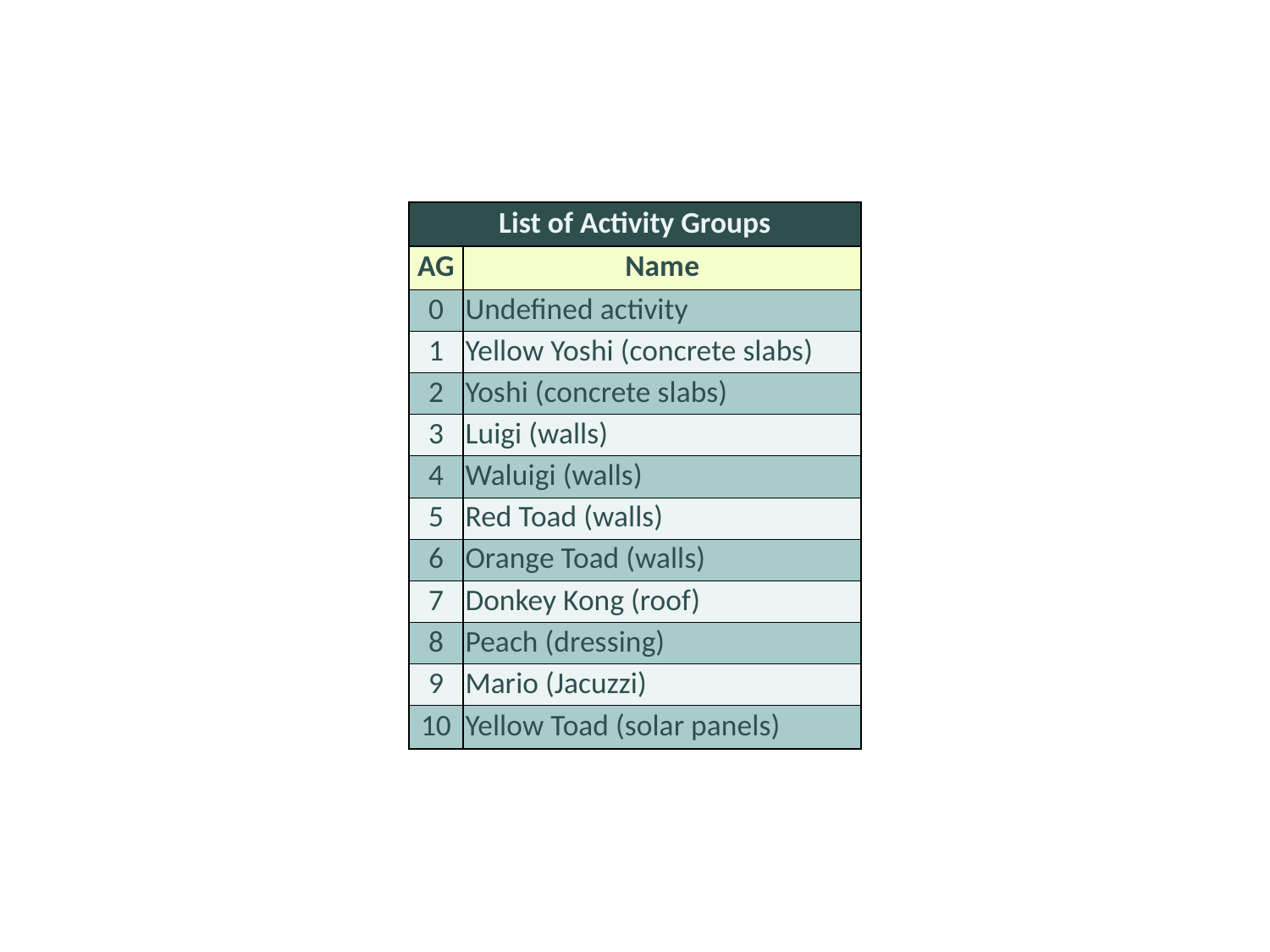

| List of Activity Groups |  |
| --- | --- |
| AG | Name |
| 0 | Undefined activity |
| 1 | Yellow Yoshi (concrete slabs) |
| 2 | Yoshi (concrete slabs) |
| 3 | Luigi (walls) |
| 4 | Waluigi (walls) |
| 5 | Red Toad (walls) |
| 6 | Orange Toad (walls) |
| 7 | Donkey Kong (roof) |
| 8 | Peach (dressing) |
| 9 | Mario (Jacuzzi) |
| 10 | Yellow Toad (solar panels) |